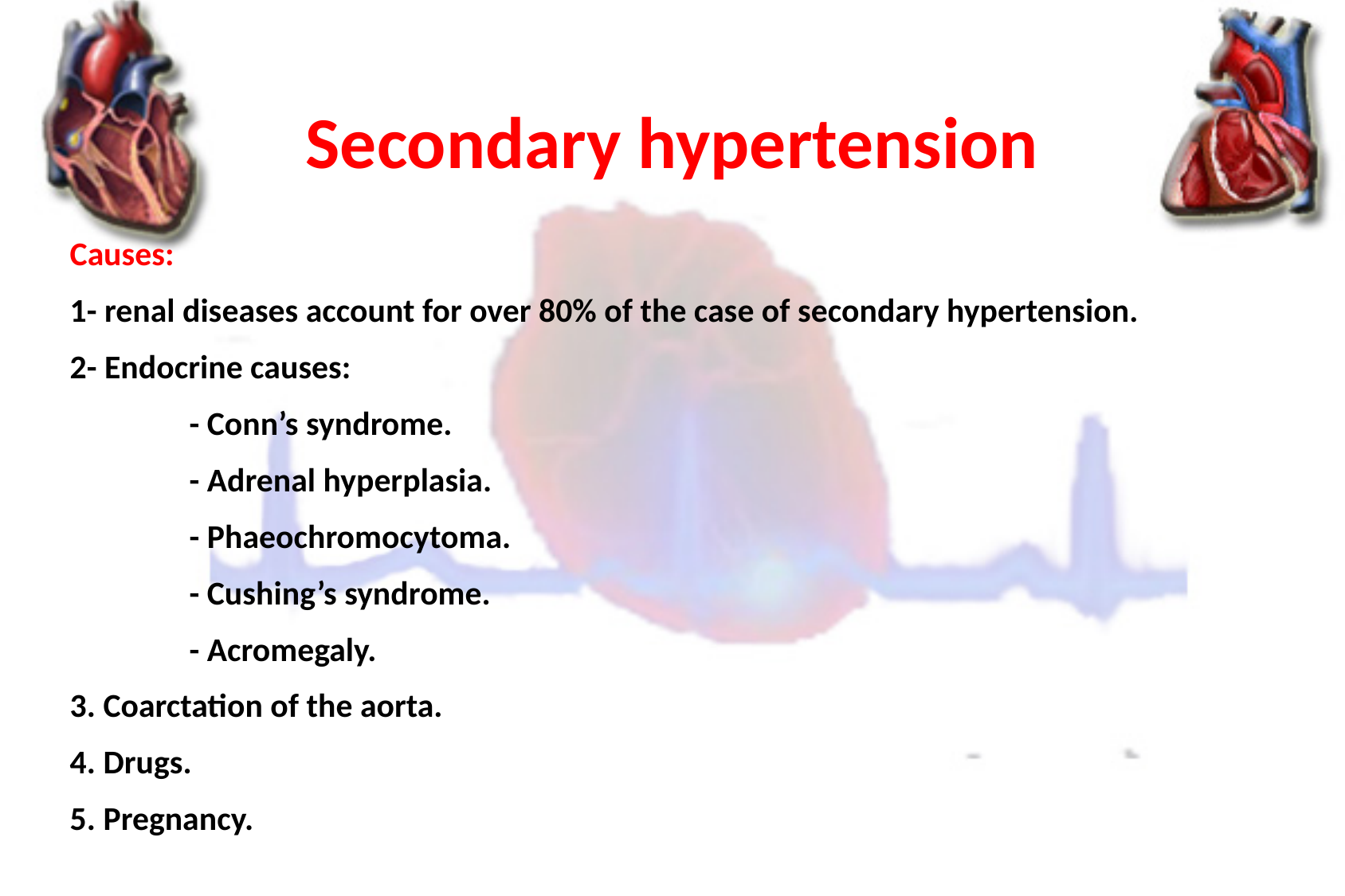

Secondary hypertension
Causes:
1- renal diseases account for over 80% of the case of secondary hypertension.
2- Endocrine causes:
	- Conn’s syndrome.
	- Adrenal hyperplasia.
	- Phaeochromocytoma.
	- Cushing’s syndrome.
	- Acromegaly.
3. Coarctation of the aorta.
4. Drugs.
5. Pregnancy.